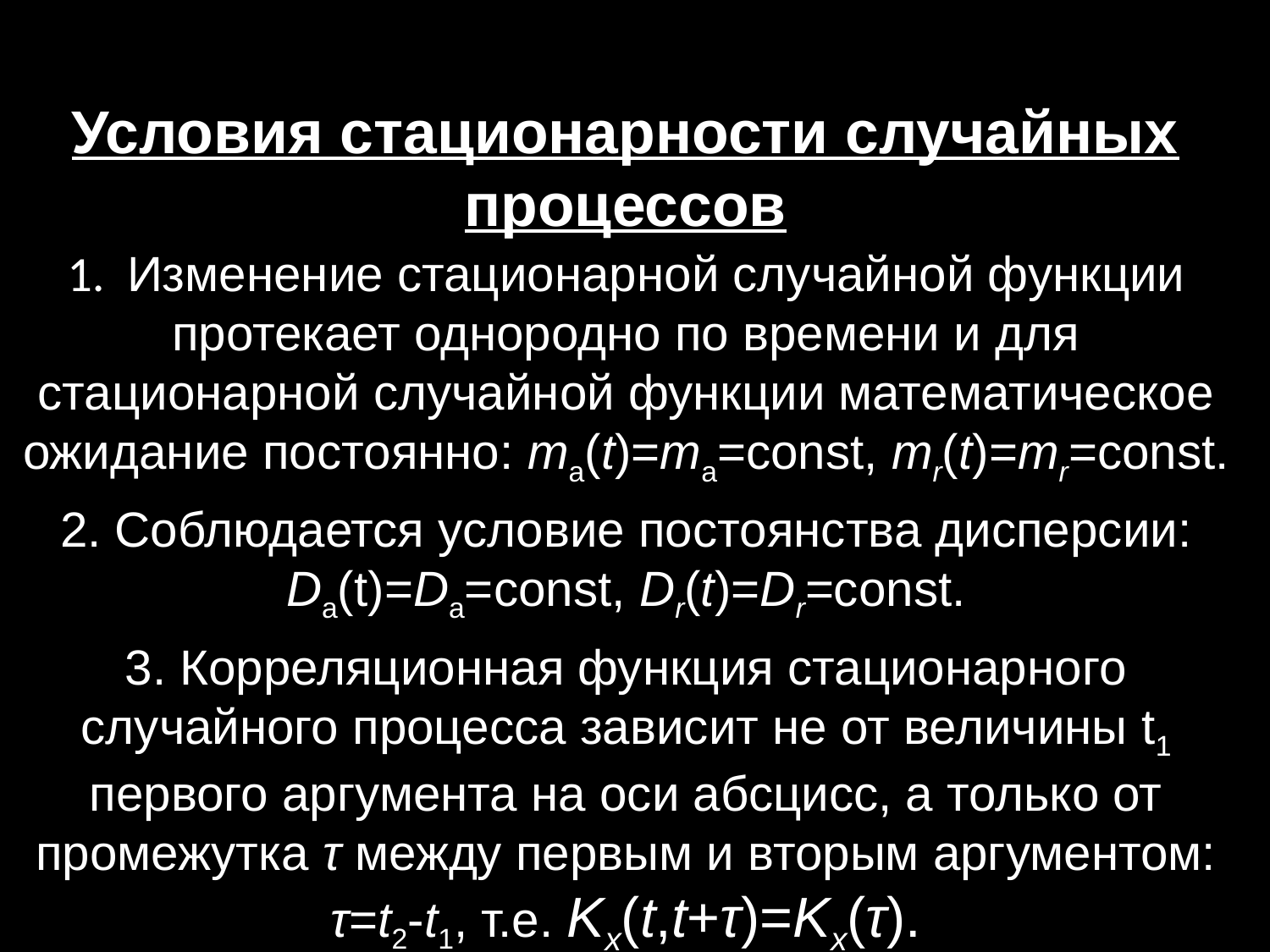

Условия стационарности случайных процессов
1.  Изменение стационарной случайной функции протекает однородно по времени и для стационарной случайной функции математическое ожидание постоянно: ma(t)=ma=const, mr(t)=mr=const.
2. Соблюдается условие постоянства дисперсии: Da(t)=Da=const, Dr(t)=Dr=const.
3. Корреляционная функция стационарного случайного процесса зависит не от величины t1 первого аргумента на оси абсцисс, а только от промежутка τ между первым и вторым аргументом: τ=t2-t1, т.е. Kx(t,t+τ)=Kx(τ).